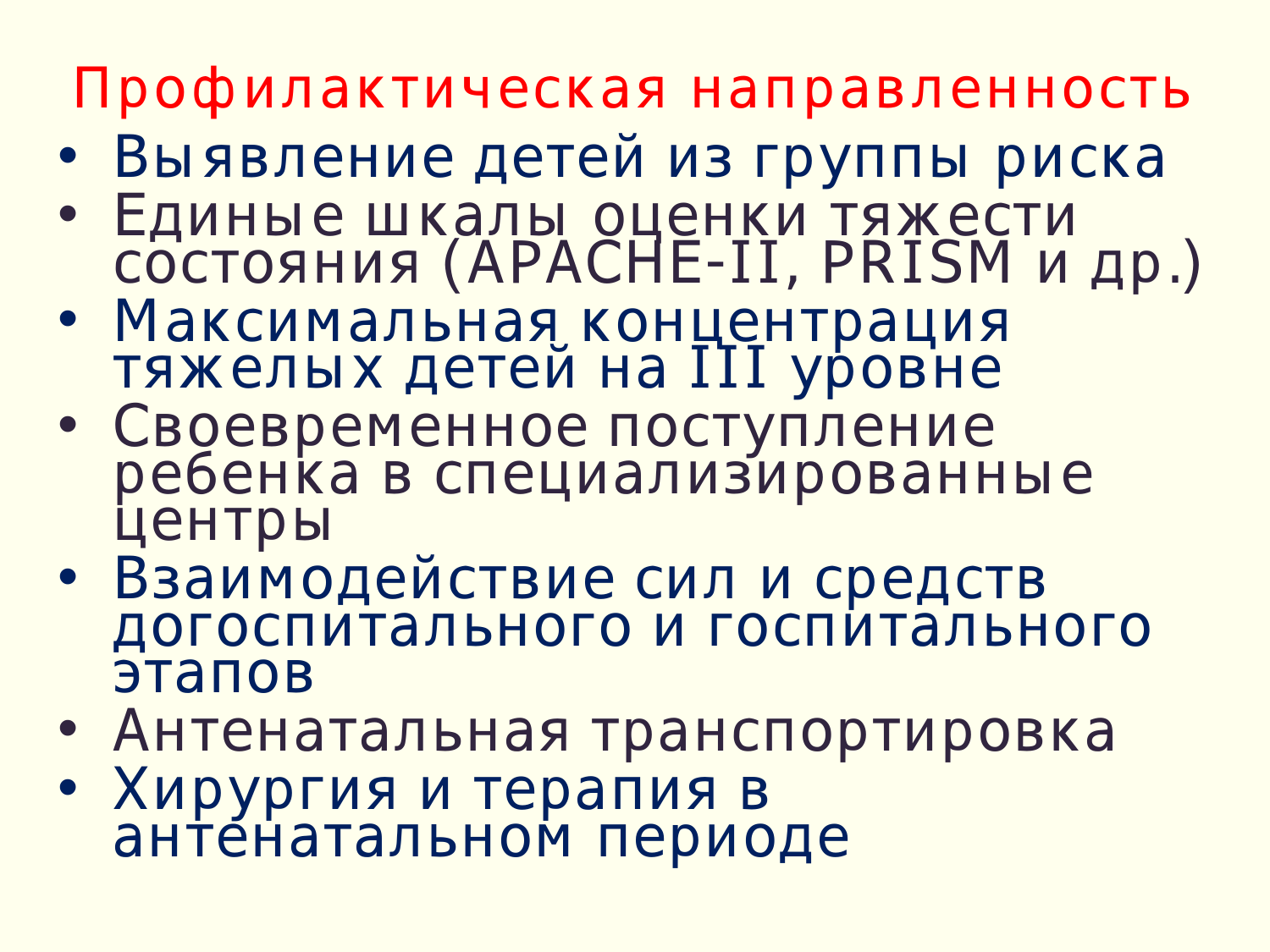

# Профилактическая направленность
Выявление детей из группы риска
Единые шкалы оценки тяжести состояния (APACHE-II, PRISM и др.)
Максимальная концентрация тяжелых детей на III уровне
Своевременное поступление ребенка в специализированные центры
Взаимодействие сил и средств догоспитального и госпитального  этапов
Антенатальная транспортировка
Хирургия и терапия в антенатальном периоде